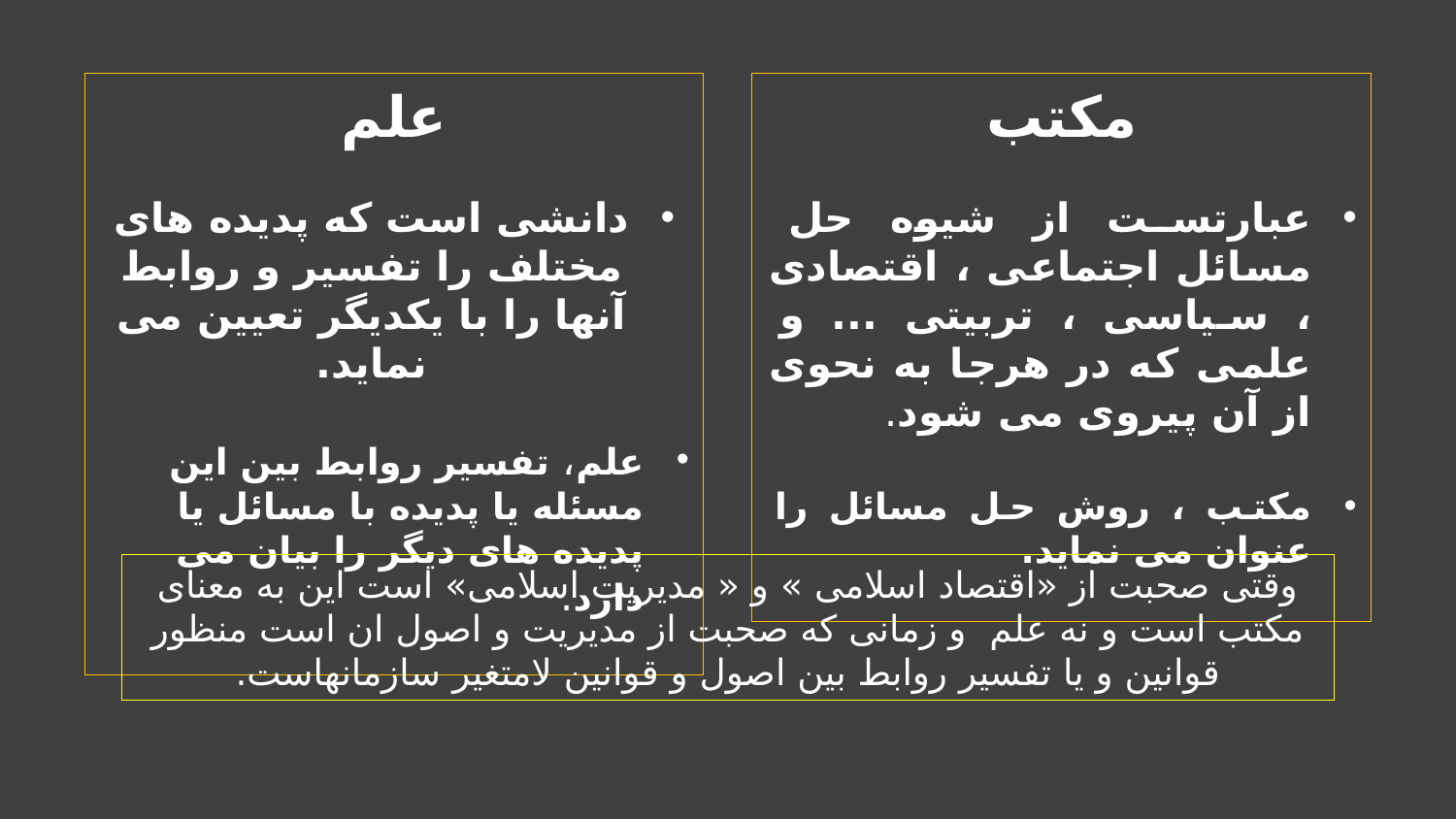

مکتب

عبارتست از شیوه حل مسائل اجتماعی ، اقتصادی ، سیاسی ، تربیتی ... و علمی که در هرجا به نحوی از آن پیروی می شود.

مکتب ، روش حل مسائل را عنوان می نماید.

علم

دانشی است که پدیده های مختلف را تفسیر و روابط آنها را با یکدیگر تعیین می نماید.

علم، تفسیر روابط بین این مسئله یا پدیده با مسائل یا پدیده های دیگر را بیان می دارد.

وقتی صحبت از «اقتصاد اسلامی » و « مدیریت اسلامی» است این به معنای مکتب است و نه علم  و زمانی که صحبت از مدیریت و اصول ان است منظور قوانین و یا تفسیر روابط بین اصول و قوانین لامتغیر سازمانهاست.